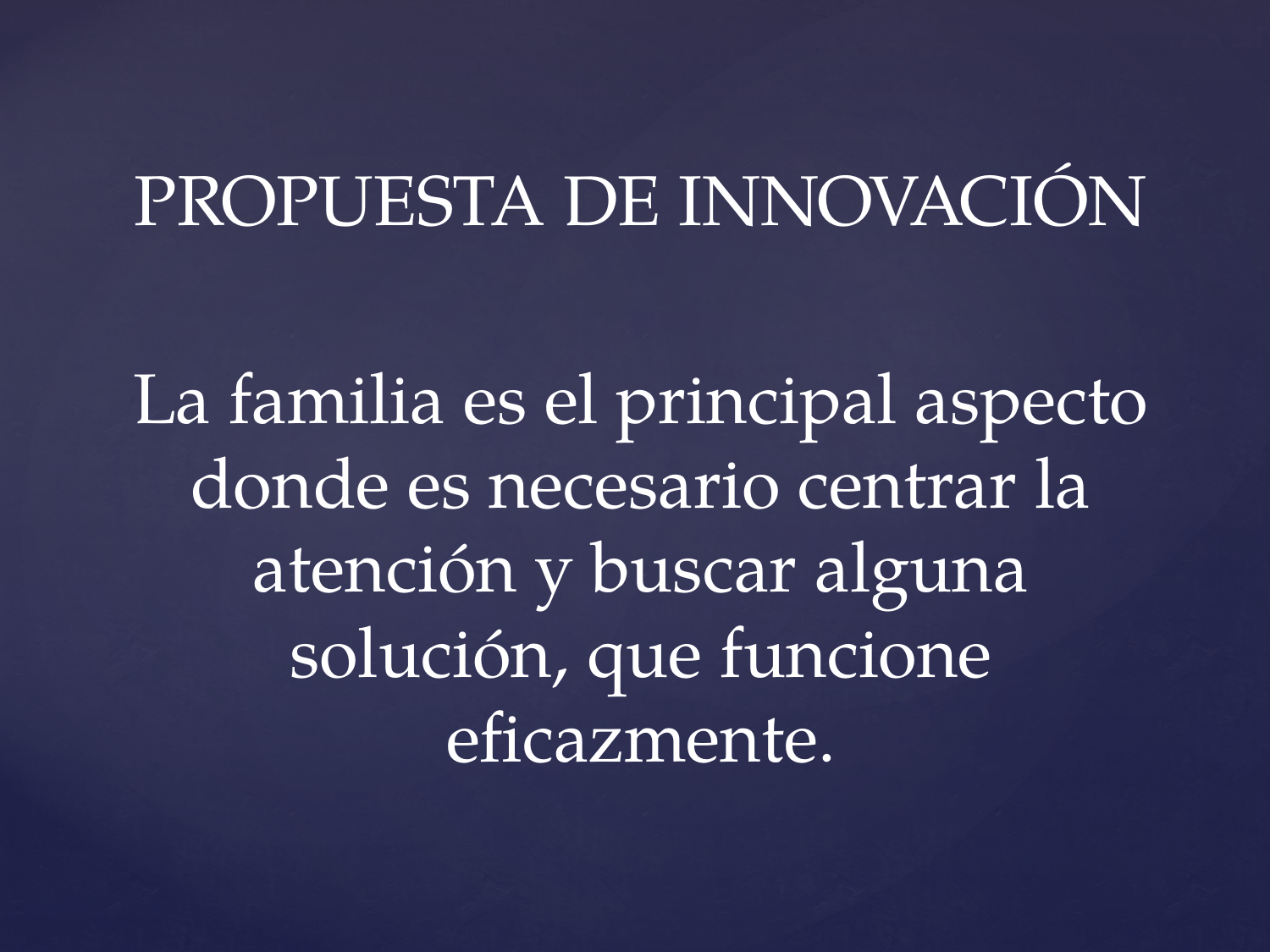

PROPUESTA DE INNOVACIÓN

La familia es el principal aspecto donde es necesario centrar la atención y buscar alguna solución, que funcione eficazmente.